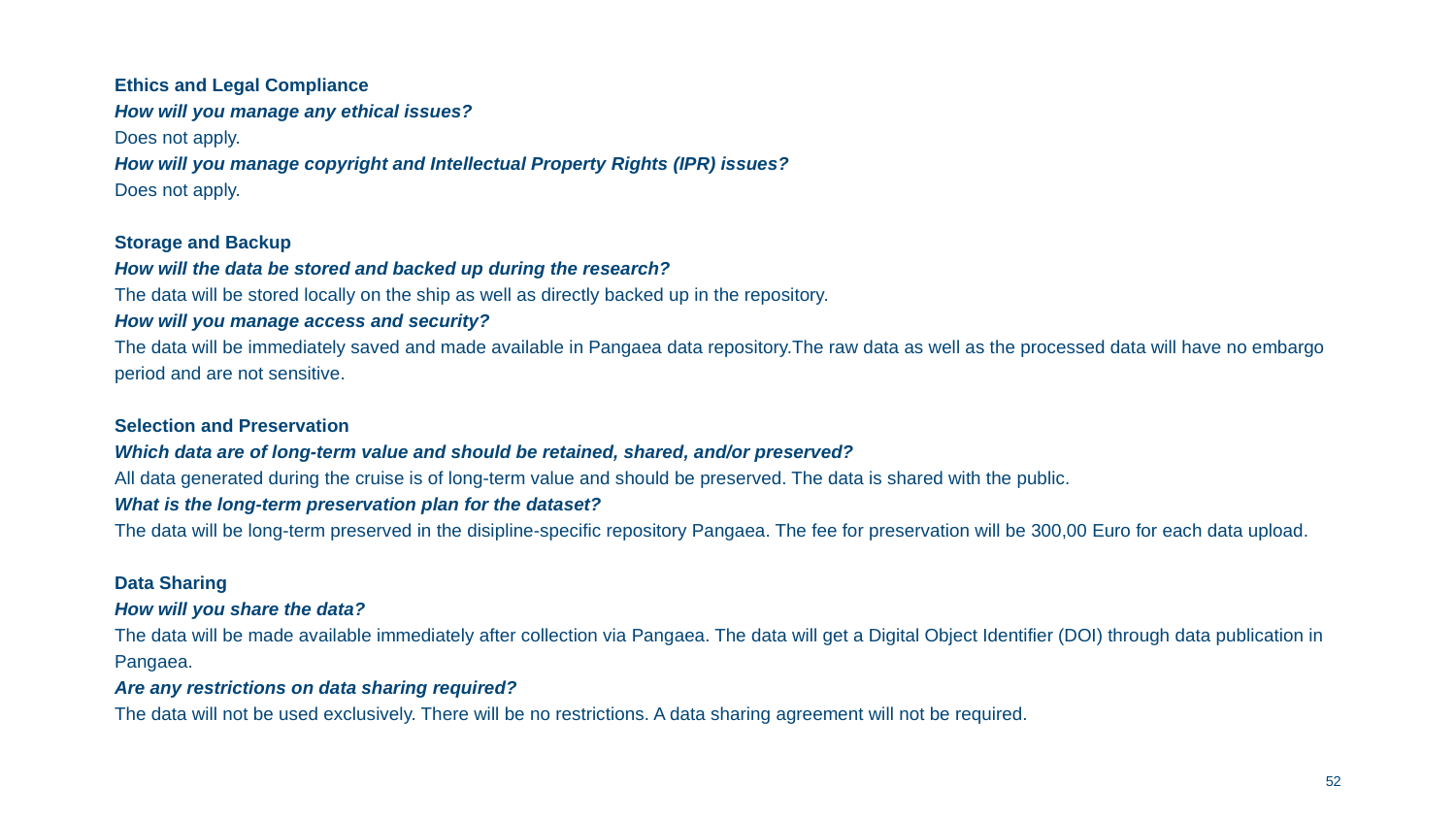

Ethics and Legal Compliance
How will you manage any ethical issues?
Does not apply.
How will you manage copyright and Intellectual Property Rights (IPR) issues?
Does not apply.

Storage and Backup
How will the data be stored and backed up during the research?
The data will be stored locally on the ship as well as directly backed up in the repository.
How will you manage access and security?
The data will be immediately saved and made available in Pangaea data repository.The raw data as well as the processed data will have no embargo period and are not sensitive.

Selection and Preservation
Which data are of long-term value and should be retained, shared, and/or preserved?
All data generated during the cruise is of long-term value and should be preserved. The data is shared with the public.
What is the long-term preservation plan for the dataset?
The data will be long-term preserved in the disipline-specific repository Pangaea. The fee for preservation will be 300,00 Euro for each data upload.

Data Sharing
How will you share the data?
The data will be made available immediately after collection via Pangaea. The data will get a Digital Object Identifier (DOI) through data publication in Pangaea.
Are any restrictions on data sharing required?
The data will not be used exclusively. There will be no restrictions. A data sharing agreement will not be required.

52